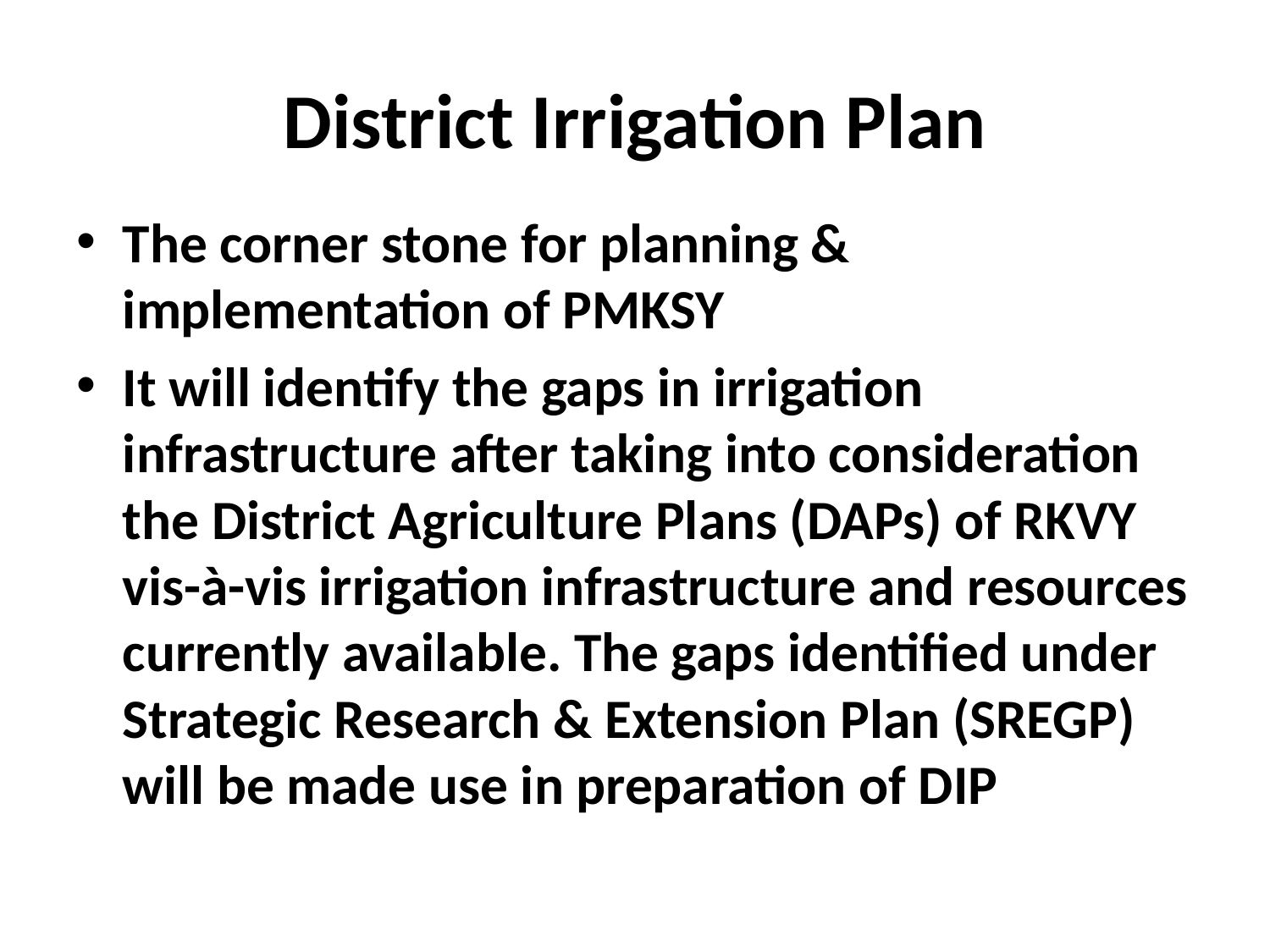

# District Irrigation Plan
The corner stone for planning & implementation of PMKSY
It will identify the gaps in irrigation infrastructure after taking into consideration the District Agriculture Plans (DAPs) of RKVY vis-à-vis irrigation infrastructure and resources currently available. The gaps identified under Strategic Research & Extension Plan (SREGP) will be made use in preparation of DIP